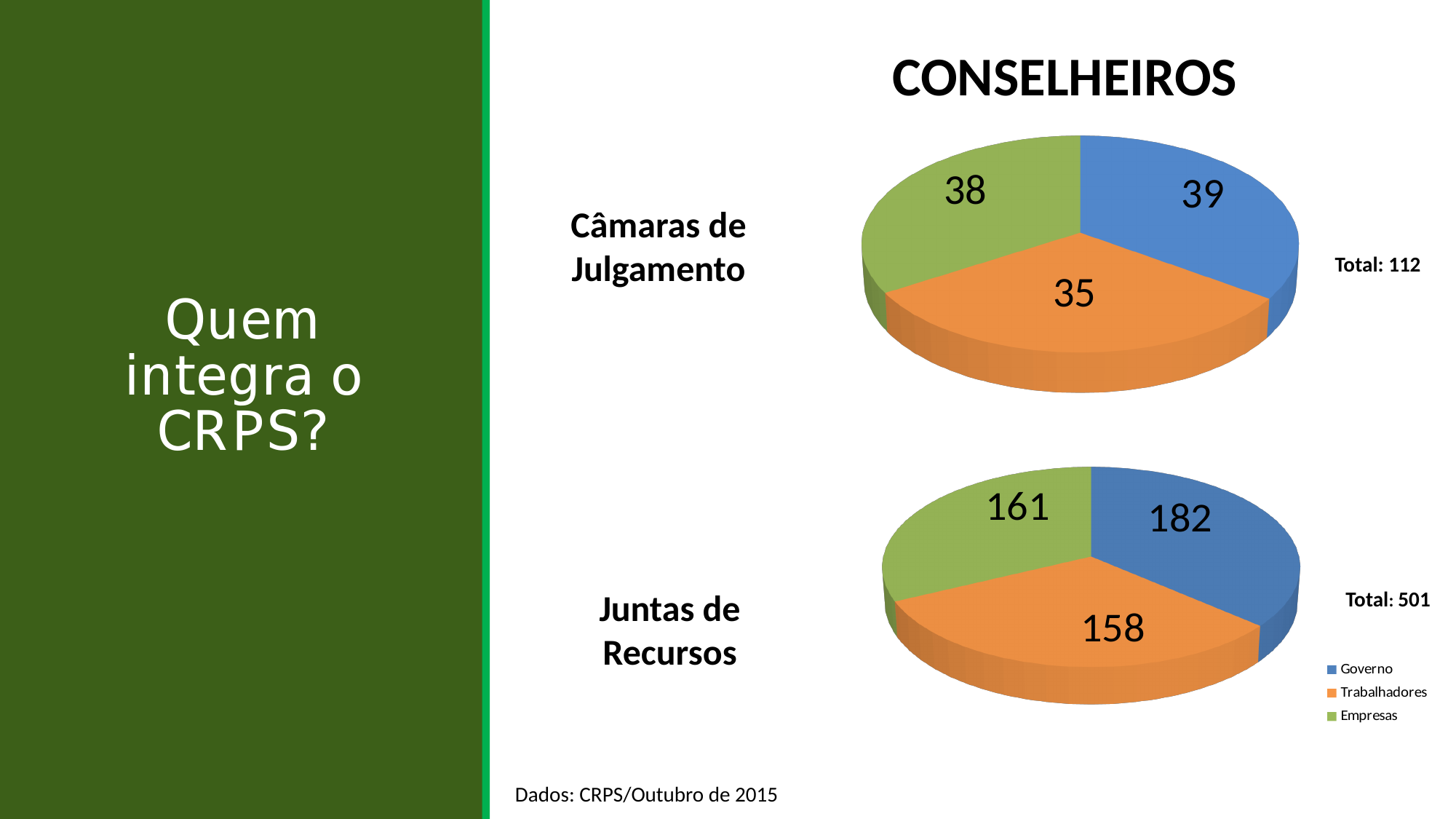

CONSELHEIROS
# Quem integra o CRPS?

[unsupported chart]

Câmaras de Julgamento
Total: 112

[unsupported chart]

Juntas de Recursos
Total: 501
Dados: CRPS/Outubro de 2015